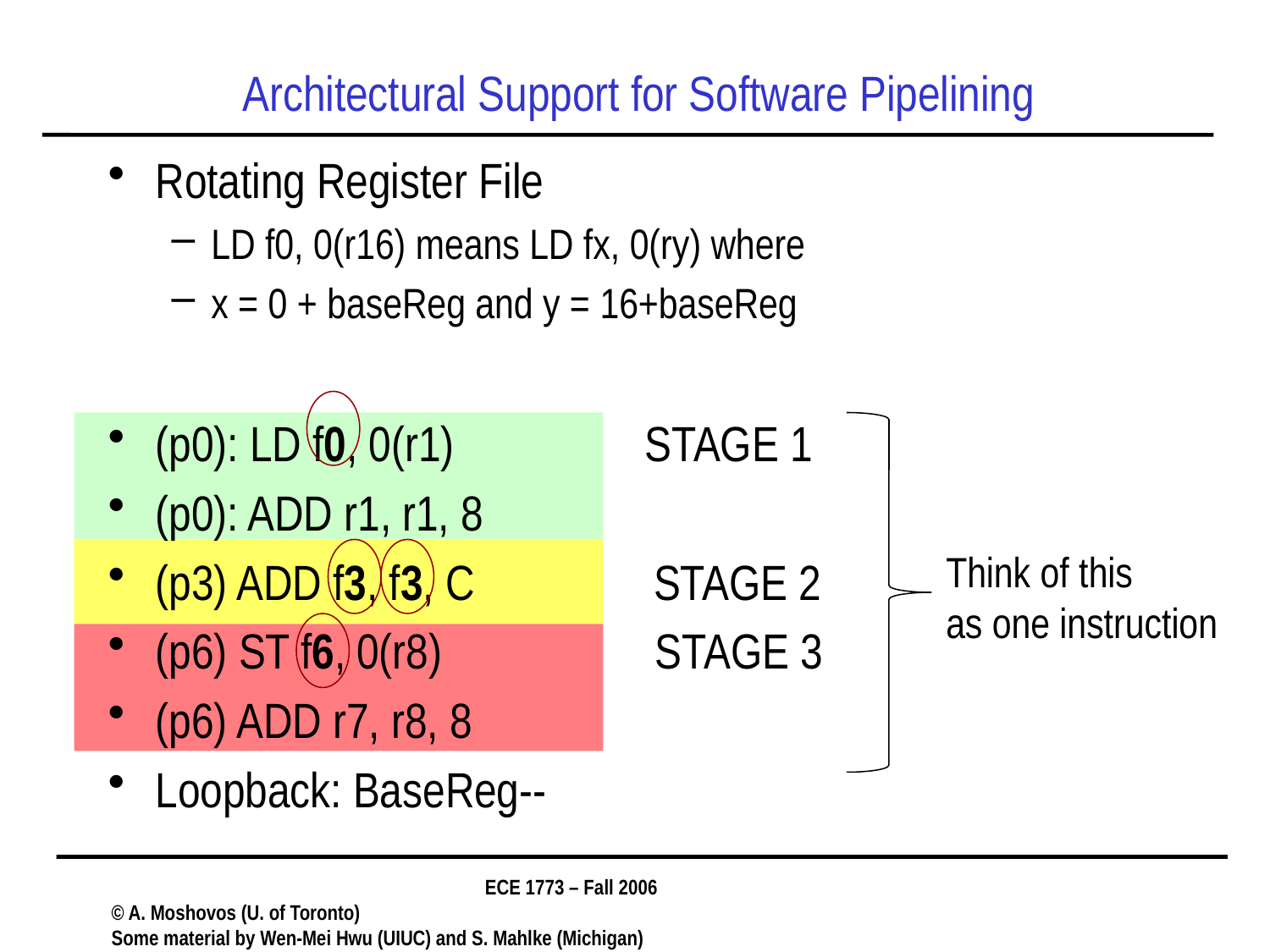

# Architectural Support for Software Pipelining
Rotating Register File
LD f0, 0(r16) means LD fx, 0(ry) where
x = 0 + baseReg and y = 16+baseReg

(p0): LD f0, 0(r1)                 STAGE 1
(p0): ADD r1, r1, 8
(p3) ADD f3, f3, C                STAGE 2
(p6) ST f6, 0(r8)                   STAGE 3
(p6) ADD r7, r8, 8
Loopback: BaseReg--

Think of this
as one instruction

ECE 1773 – Fall 2006
© A. Moshovos (U. of Toronto)
Some material by Wen-Mei Hwu (UIUC) and S. Mahlke (Michigan)